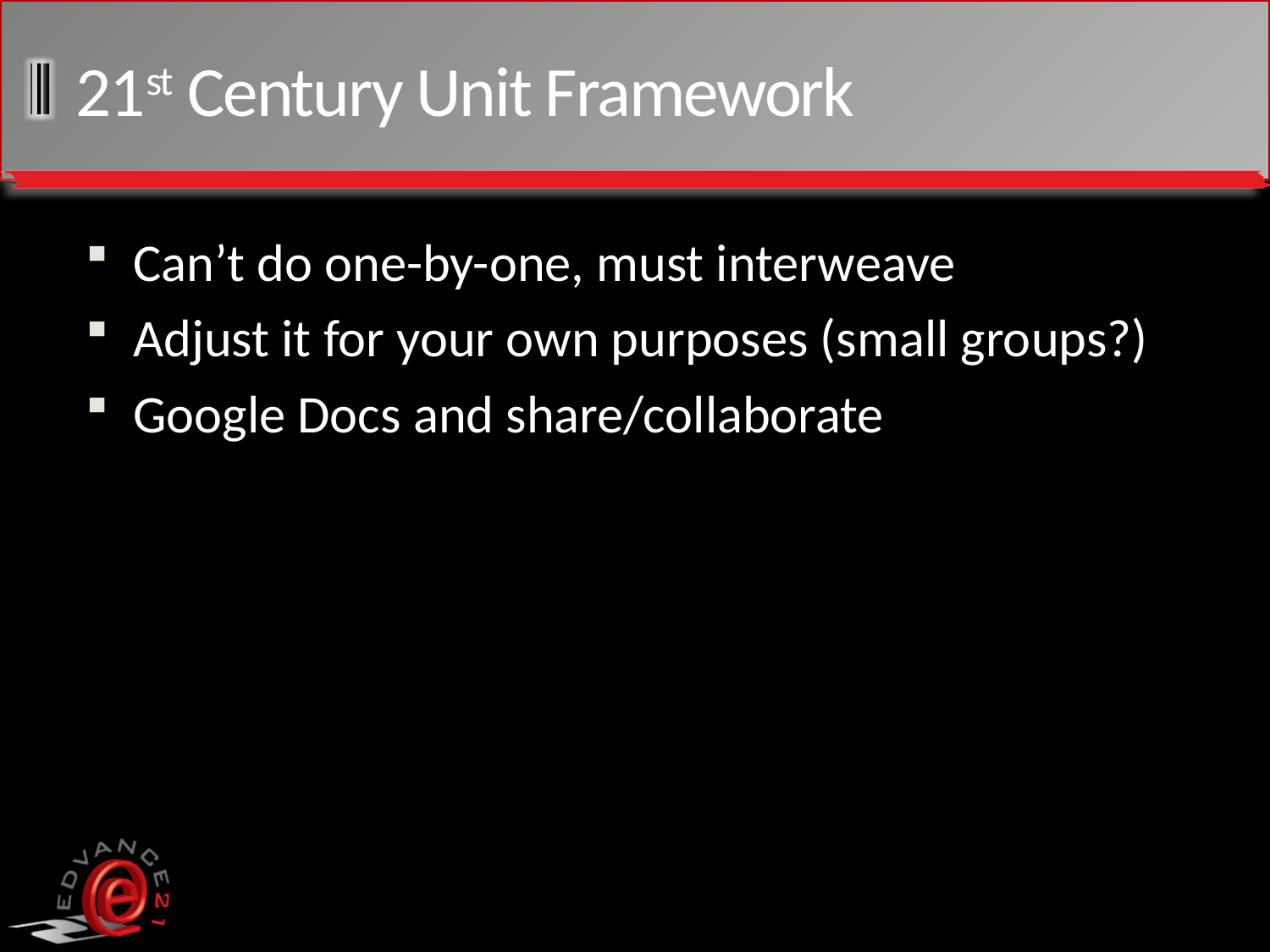

# 21st Century Unit Framework
Can’t do one-by-one, must interweave
Adjust it for your own purposes (small groups?)
Google Docs and share/collaborate